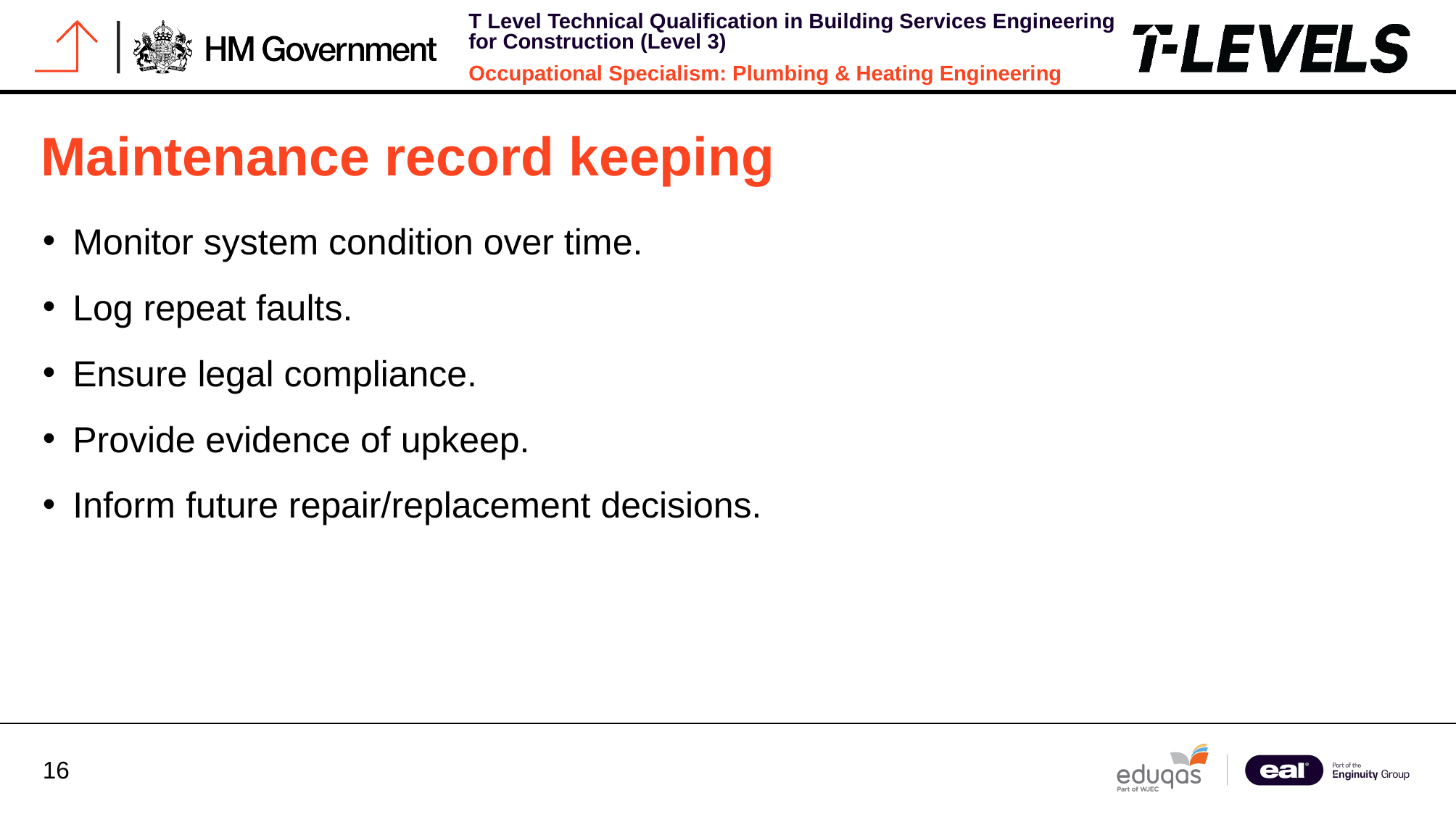

# Maintenance record keeping
Monitor system condition over time.
Log repeat faults.
Ensure legal compliance.
Provide evidence of upkeep.
Inform future repair/replacement decisions.